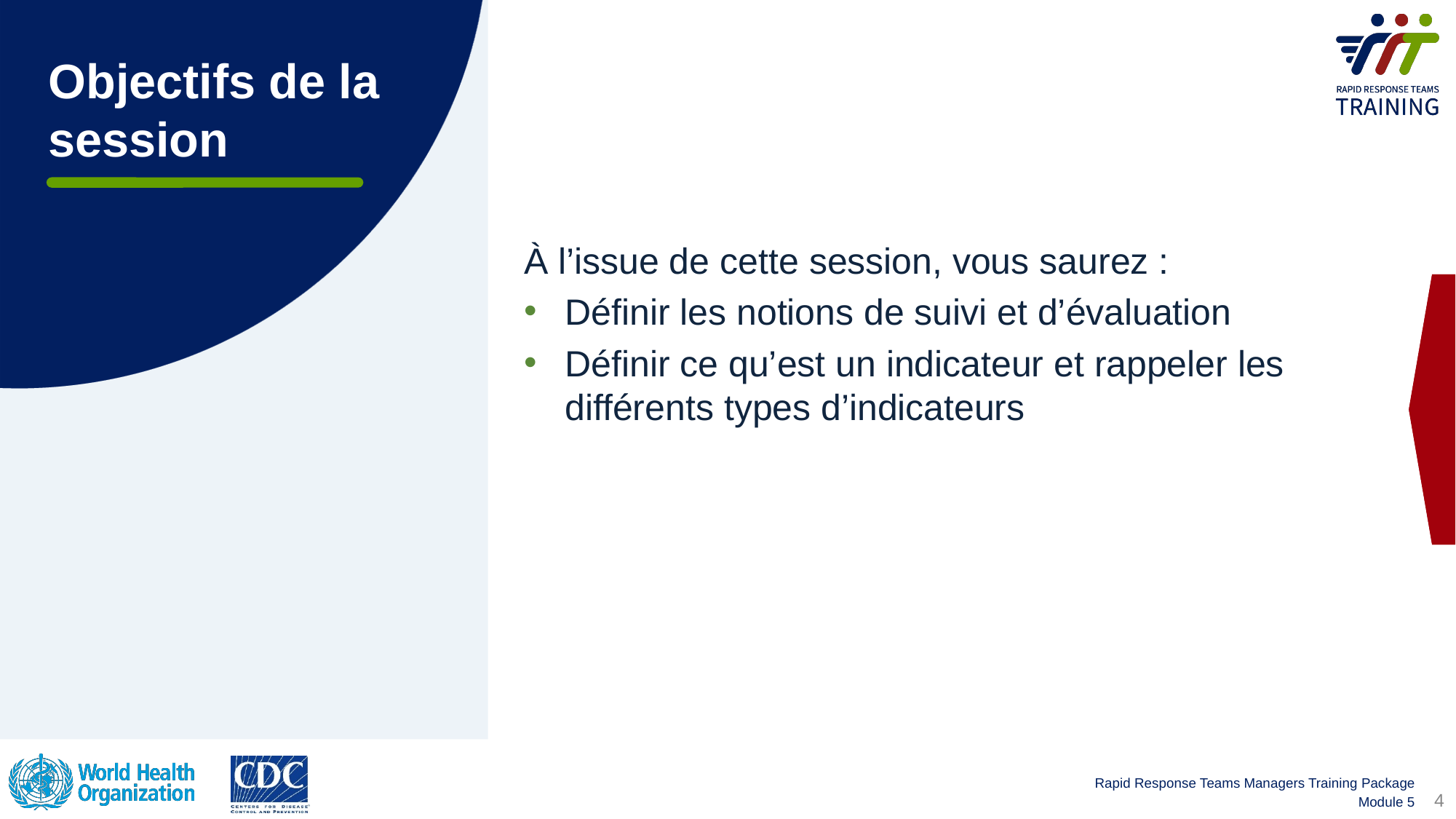

Objectifs de la session
À l’issue de cette session, vous saurez :
Définir les notions de suivi et d’évaluation
Définir ce qu’est un indicateur et rappeler les différents types d’indicateurs

4